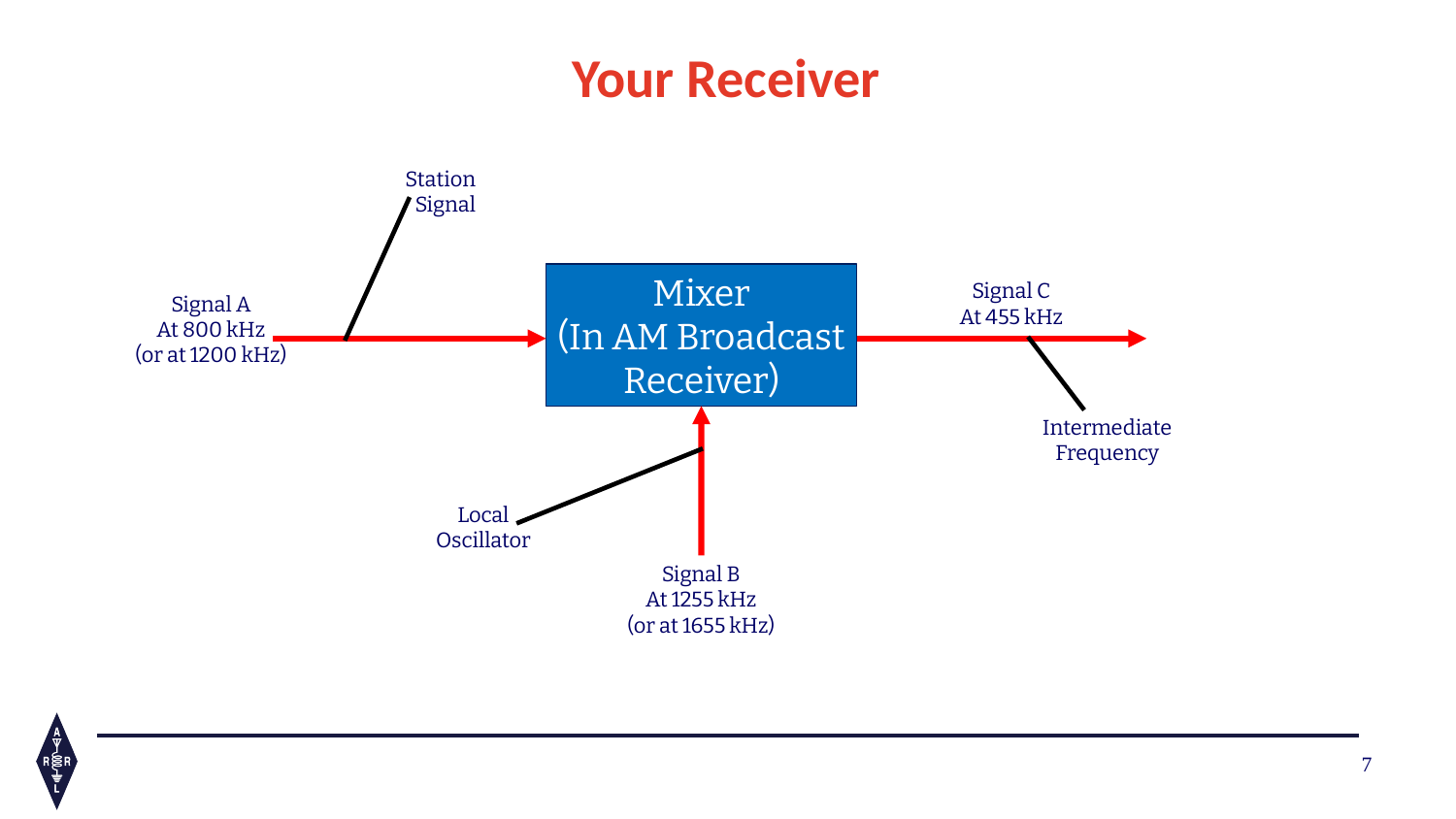

Your Receiver
Station Signal

Mixer
(In AM Broadcast
Receiver)
Signal C
At 455 kHz
Signal A
At 800 kHz
(or at 1200 kHz)

Intermediate Frequency

Local
Oscillator
Signal B
At 1255 kHz
(or at 1655 kHz)
7